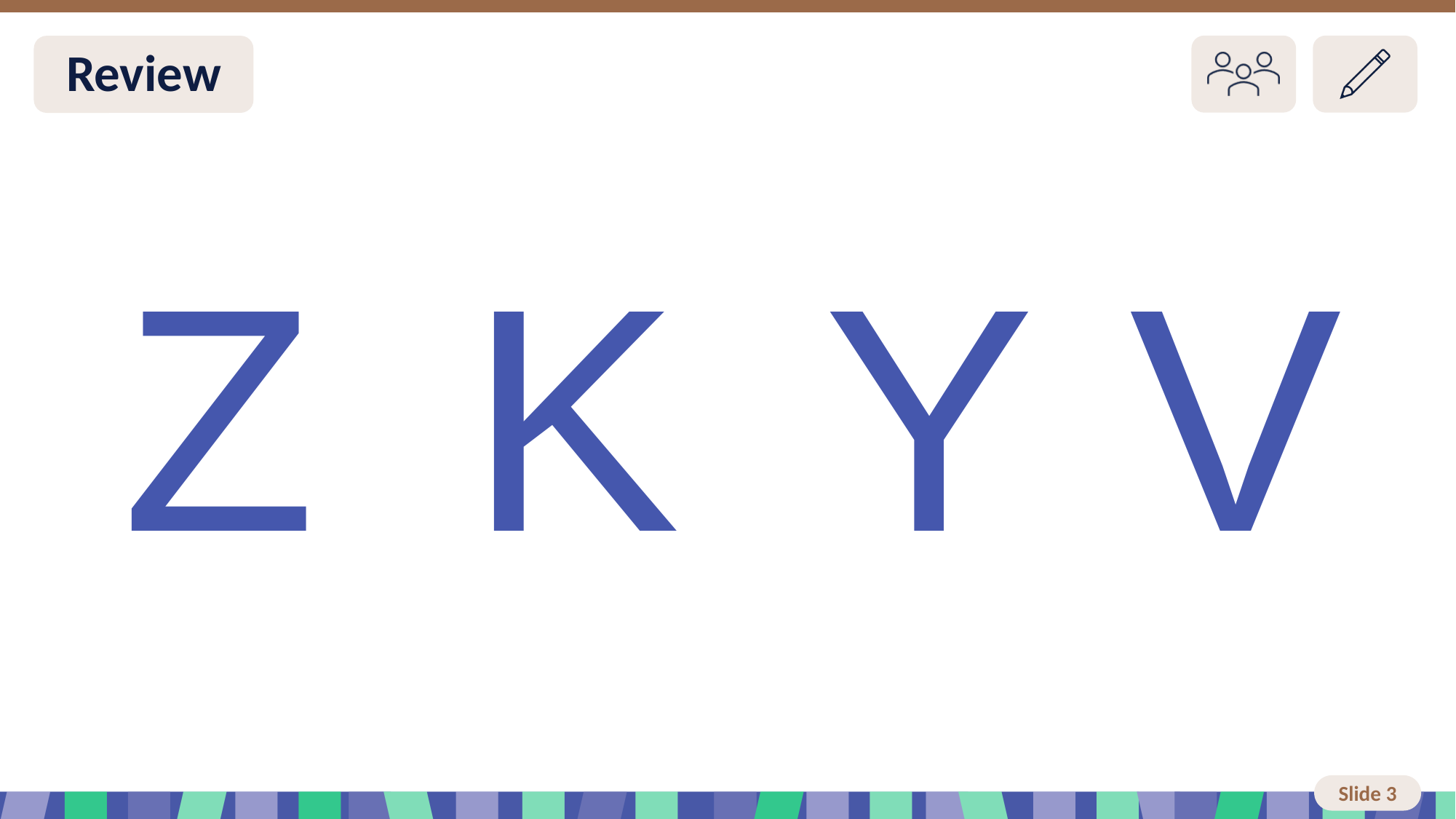

# Slide 3 Review
K
V
Z
Y